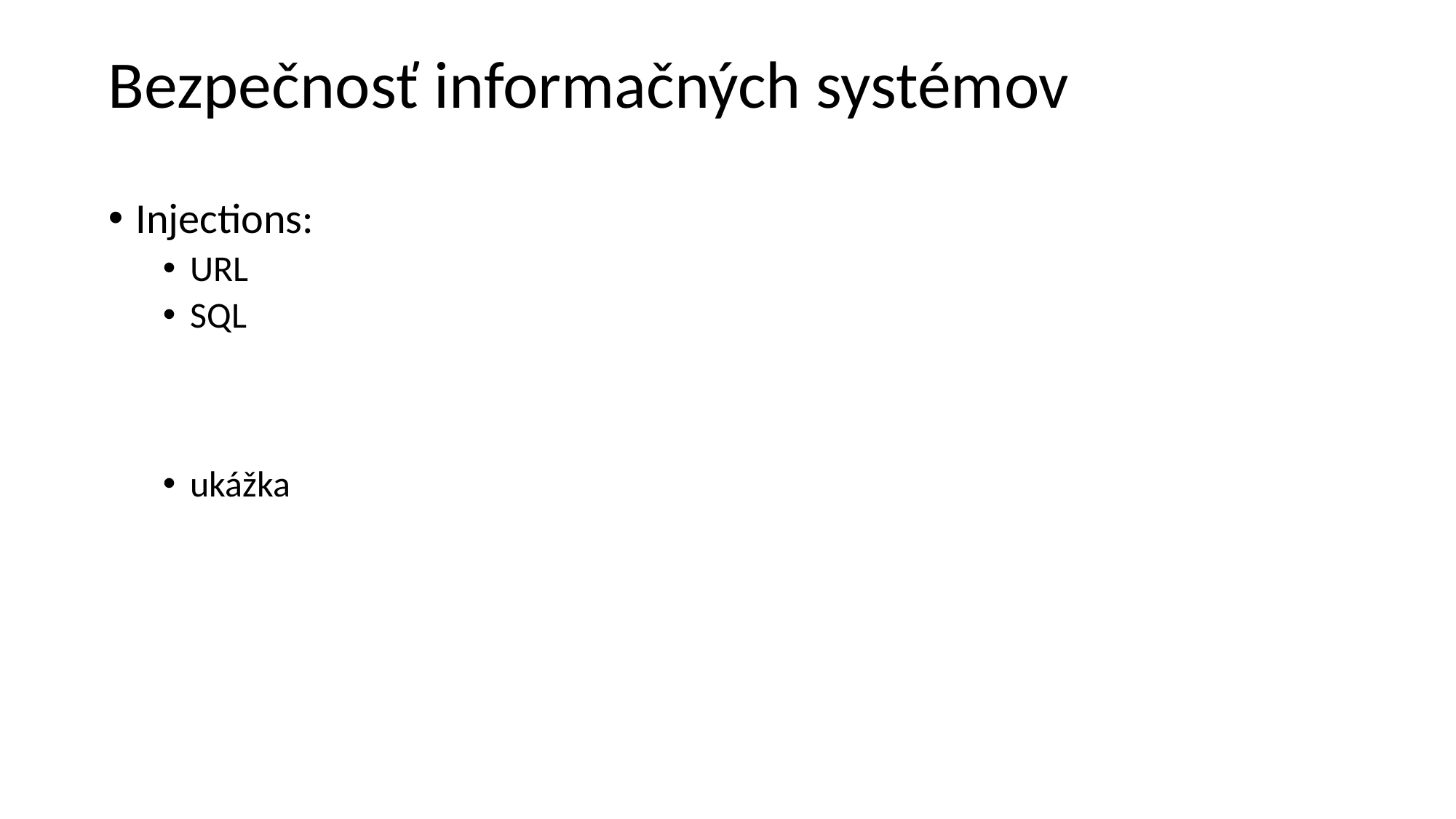

# Bezpečnosť informačných systémov
Injections:
URL
SQL

ukážka